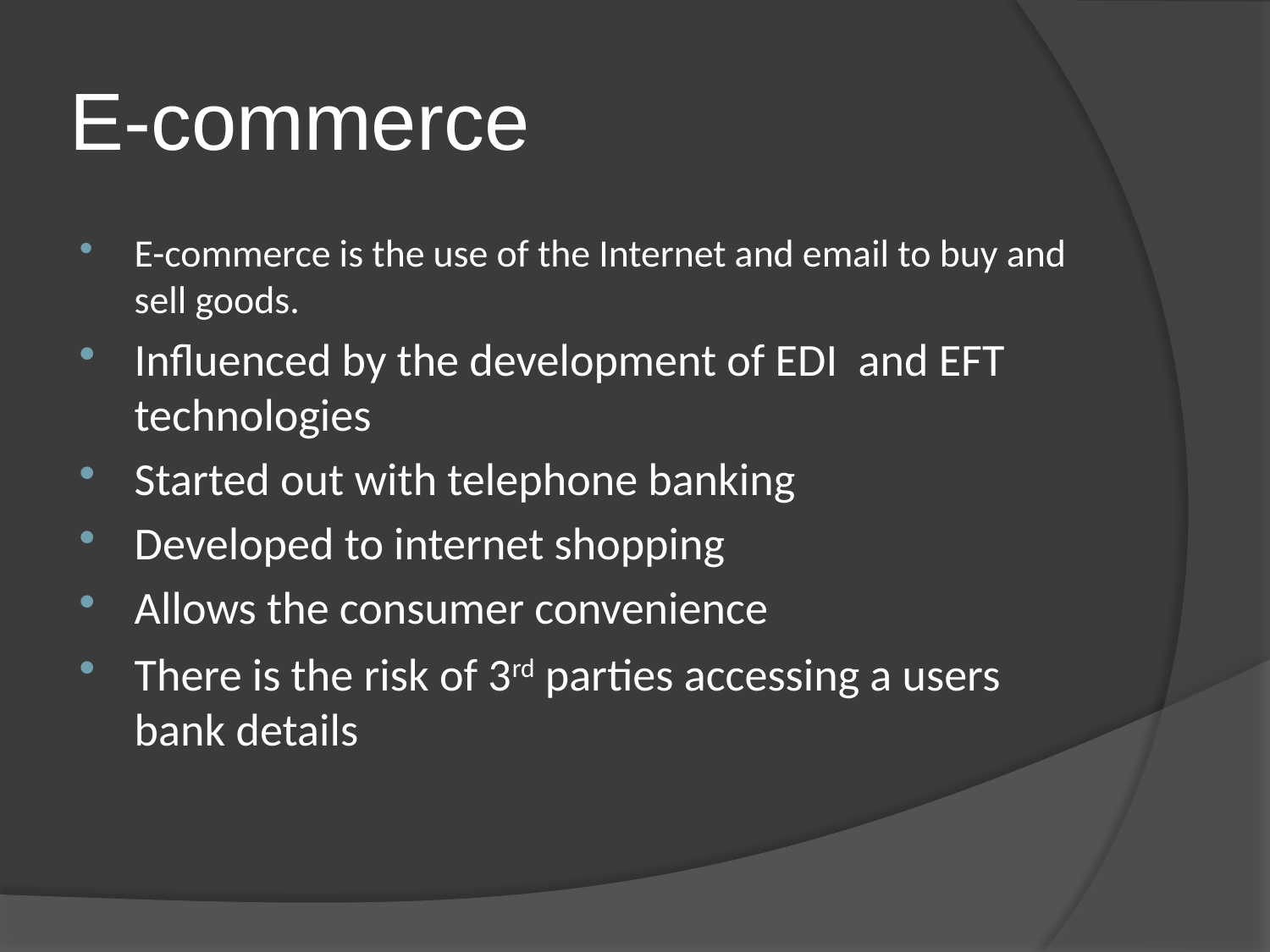

# E-commerce
E-commerce is the use of the Internet and email to buy and sell goods.
Influenced by the development of EDI  and EFT technologies
Started out with telephone banking
Developed to internet shopping
Allows the consumer convenience
There is the risk of 3rd parties accessing a users bank details